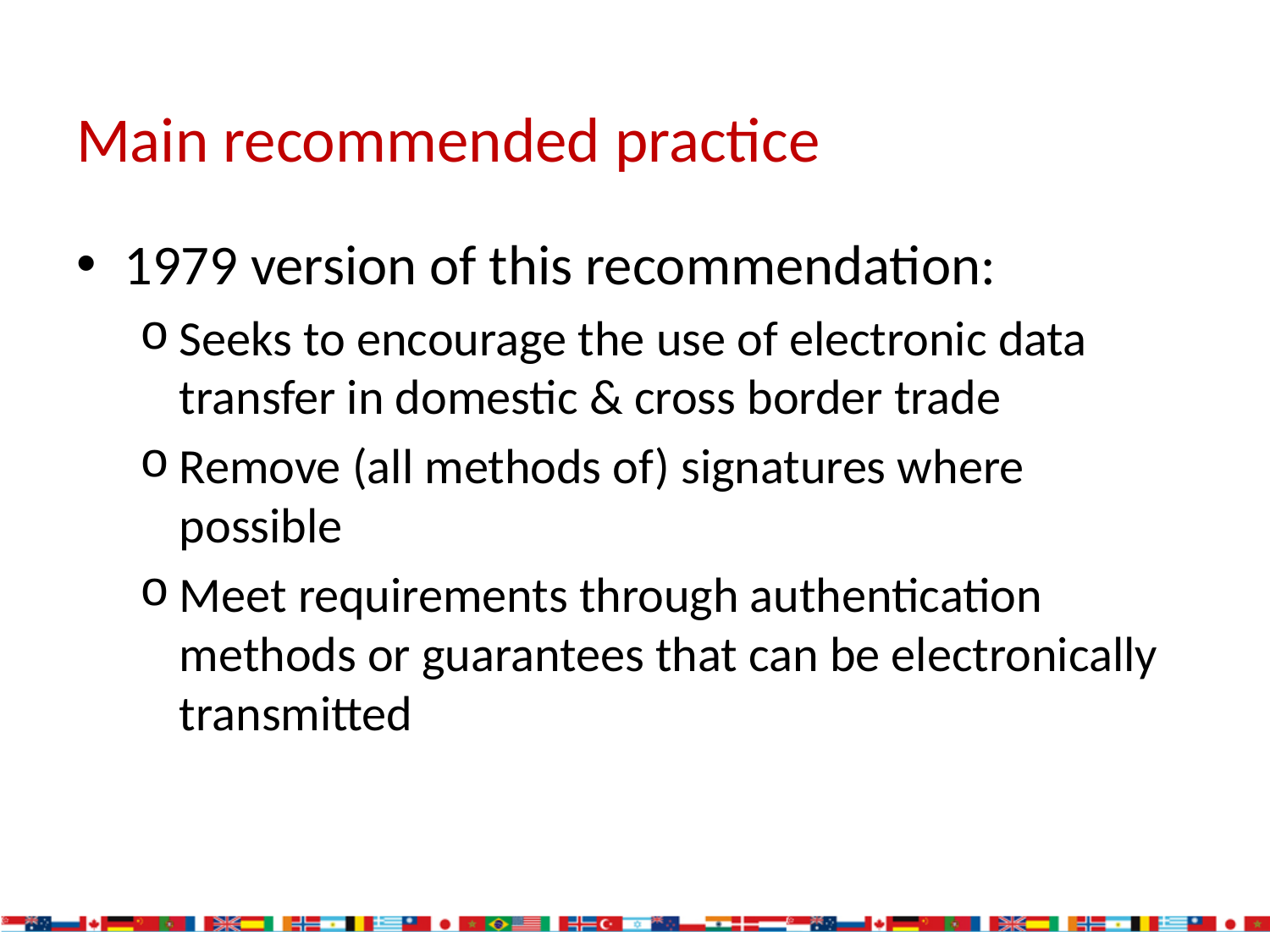

# Main recommended practice
1979 version of this recommendation:
Seeks to encourage the use of electronic data transfer in domestic & cross border trade
Remove (all methods of) signatures where possible
Meet requirements through authentication methods or guarantees that can be electronically transmitted